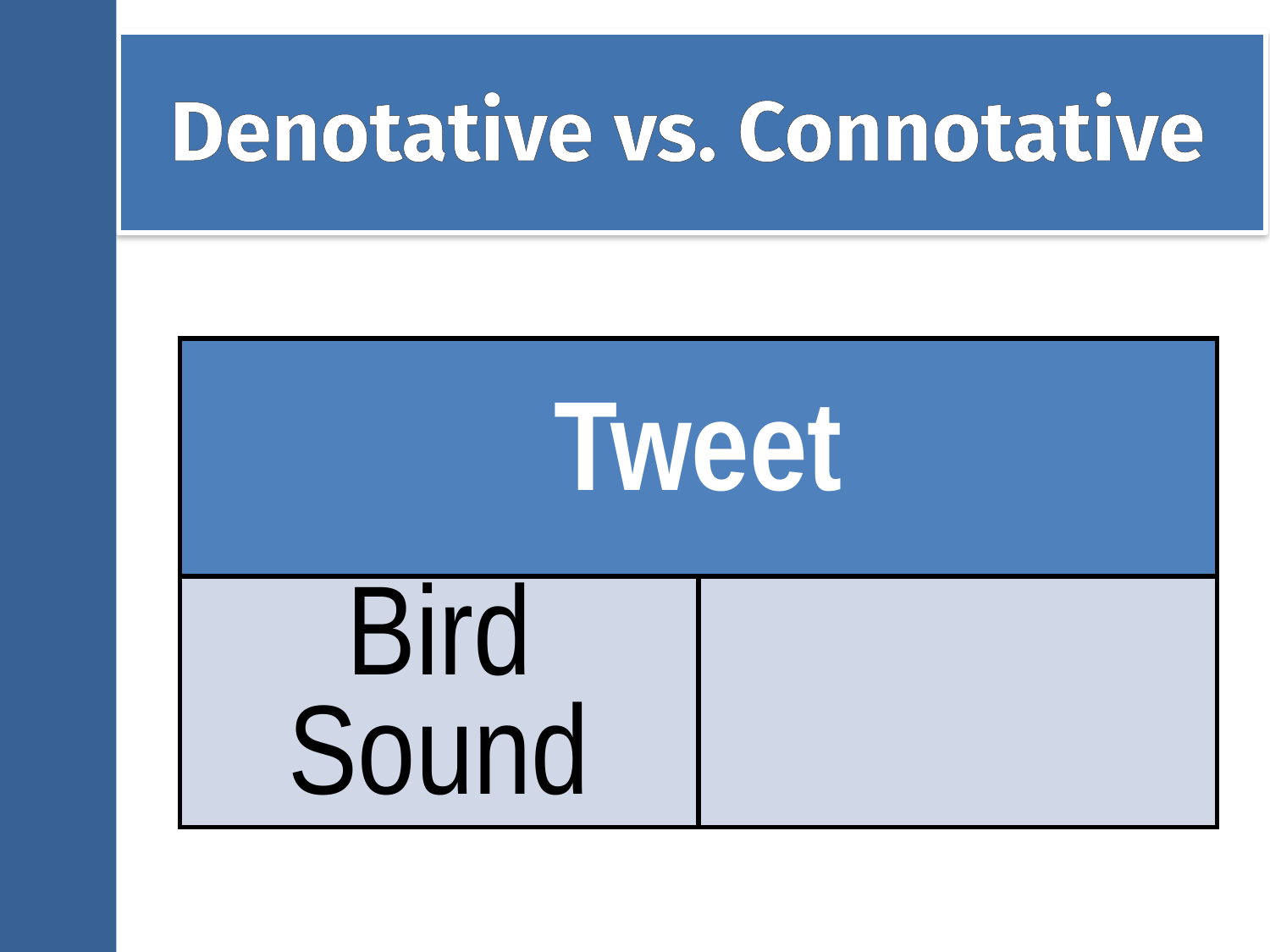

Denotative vs. Connotative
| Tweet |  |
| --- | --- |
| Bird Sound |  |